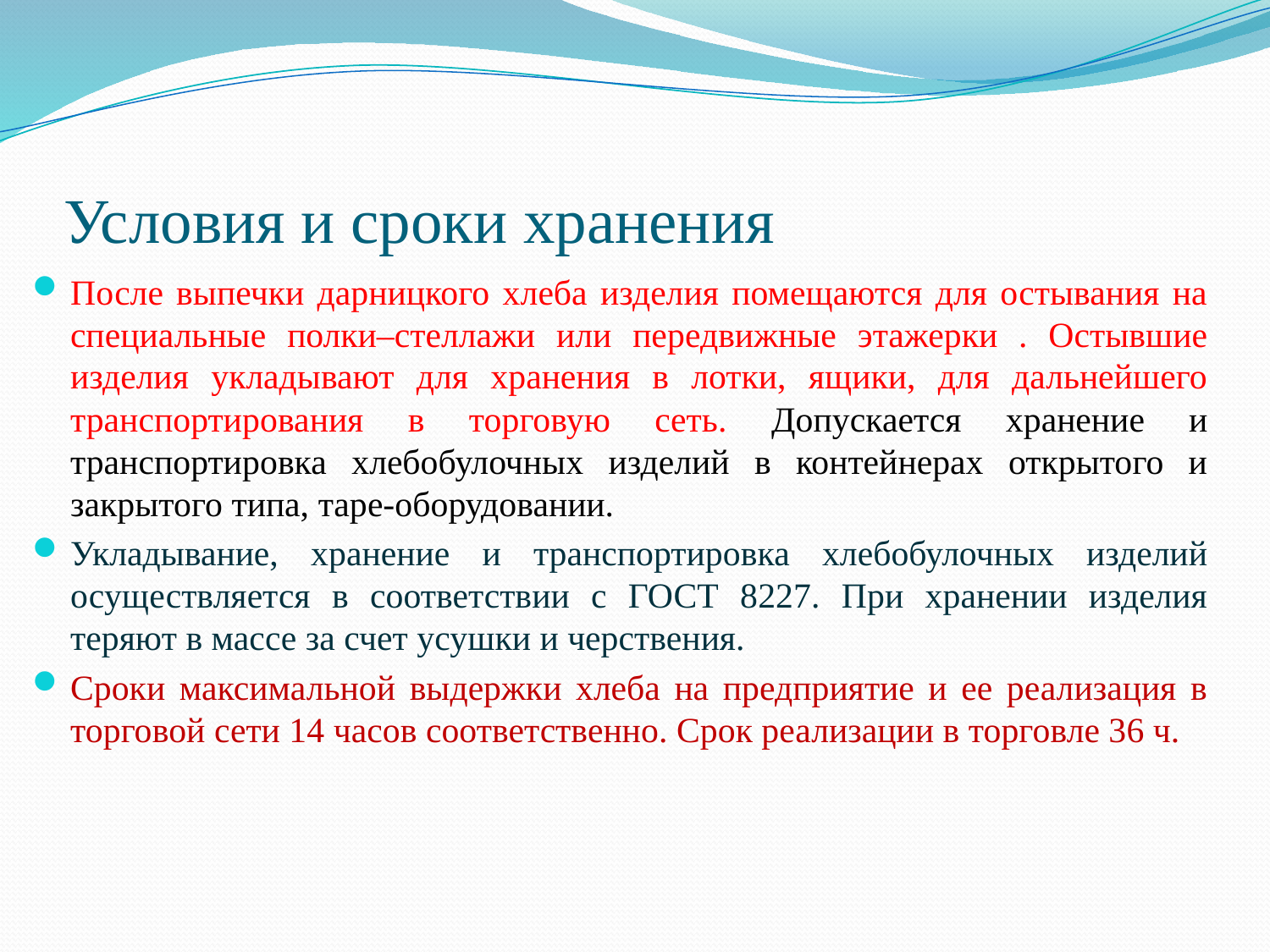

# Условия и сроки хранения

После выпечки дарницкого хлеба изделия помещаются для остывания на специальные полки–стеллажи или передвижные этажерки . Остывшие изделия укладывают для хранения в лотки, ящики, для дальнейшего транспортирования в торговую сеть. Допускается хранение и транспортировка хлебобулочных изделий в контейнерах открытого и закрытого типа, таре-оборудовании.
Укладывание, хранение и транспортировка хлебобулочных изделий осуществляется в соответствии с ГОСТ 8227. При хранении изделия теряют в массе за счет усушки и черствения.
Сроки максимальной выдержки хлеба на предприятие и ее реализация в торговой сети 14 часов соответственно. Срок реализации в торговле 36 ч.